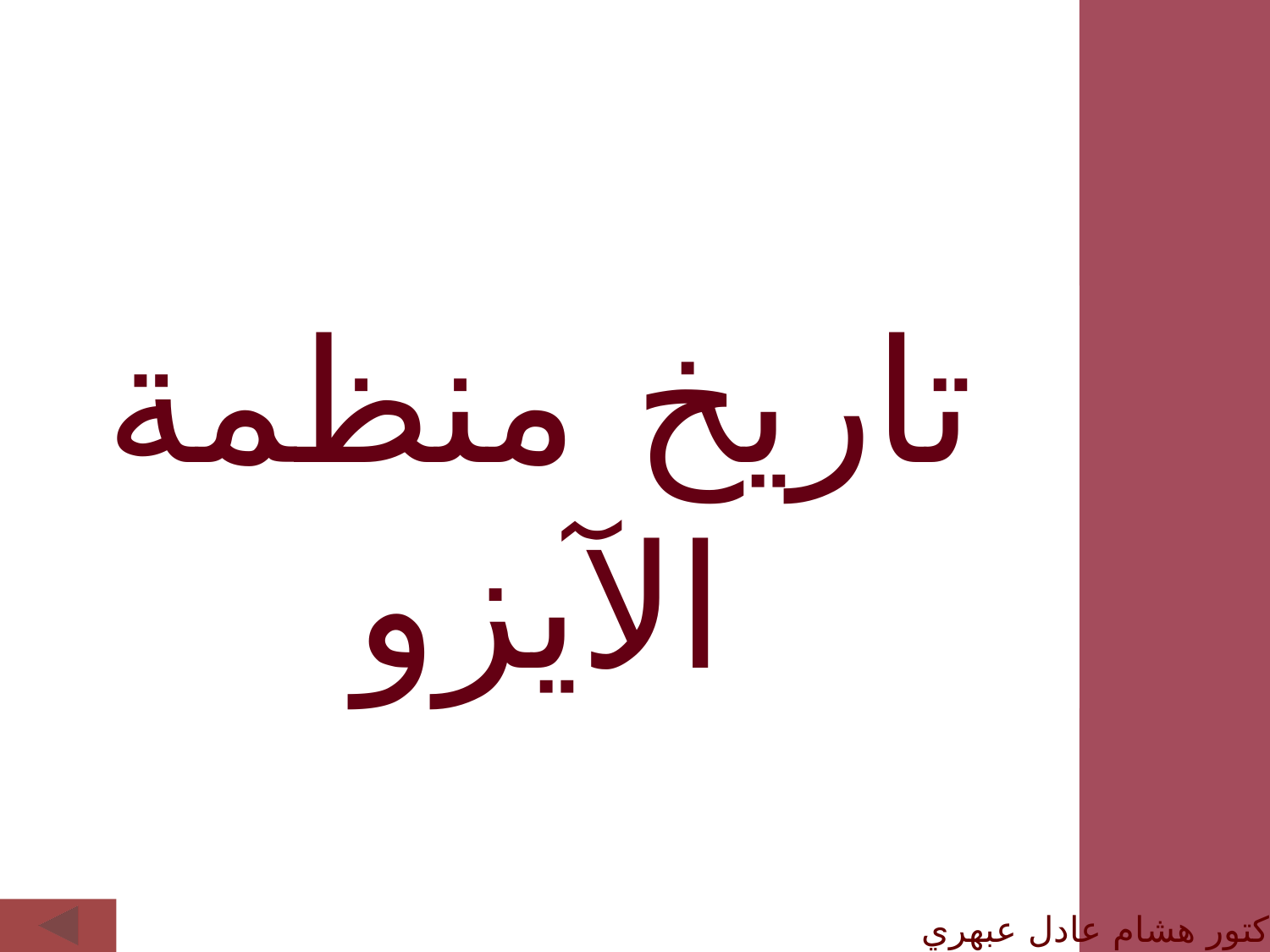

تاريخ منظمة الآيزو

الدكتور هشام عادل عبهري